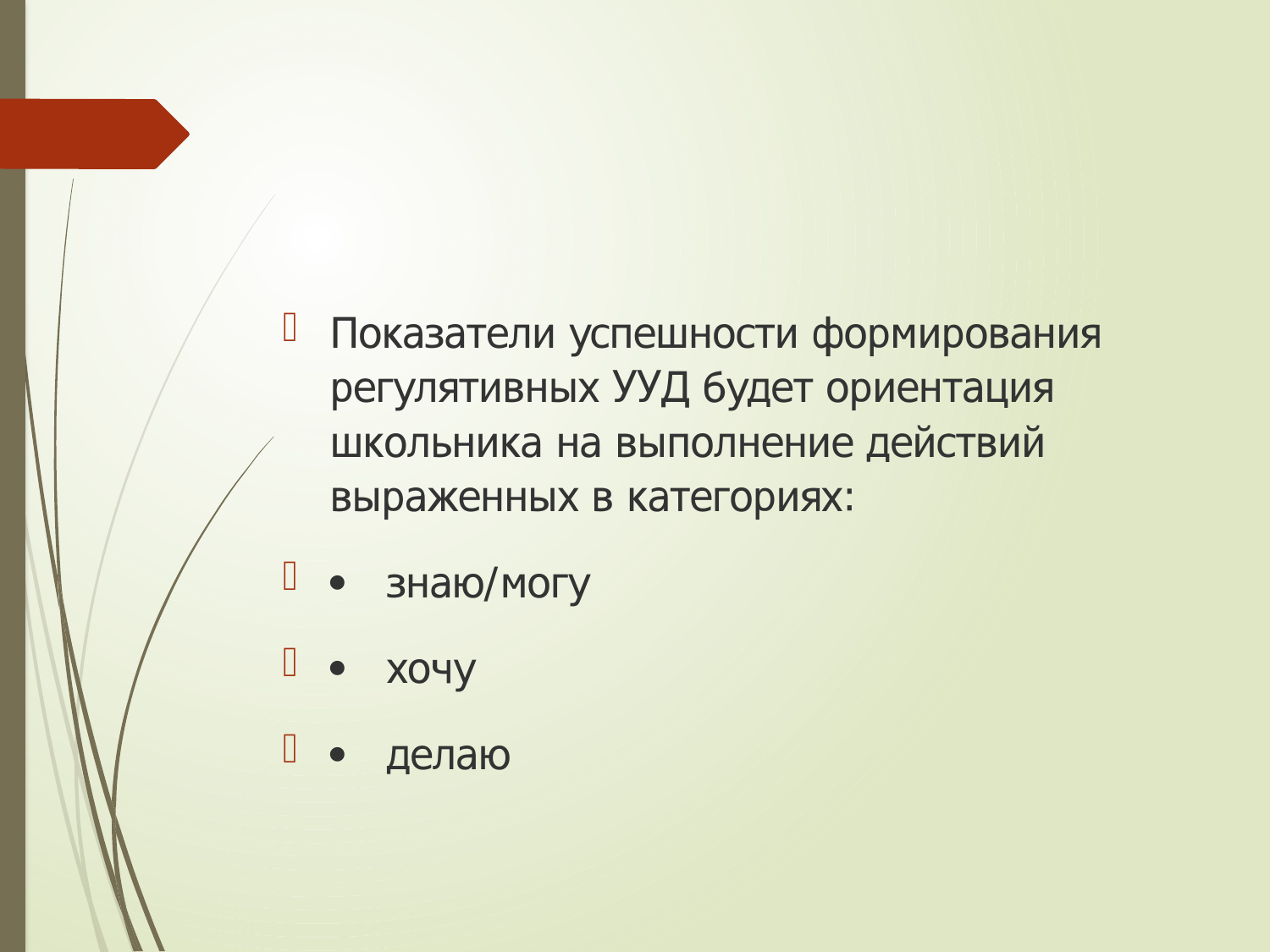

#
Показатели успешности формирования регулятивных УУД будет ориентация школьника на выполнение действий выраженных в категориях:
•   знаю/могу
•   хочу
•   делаю